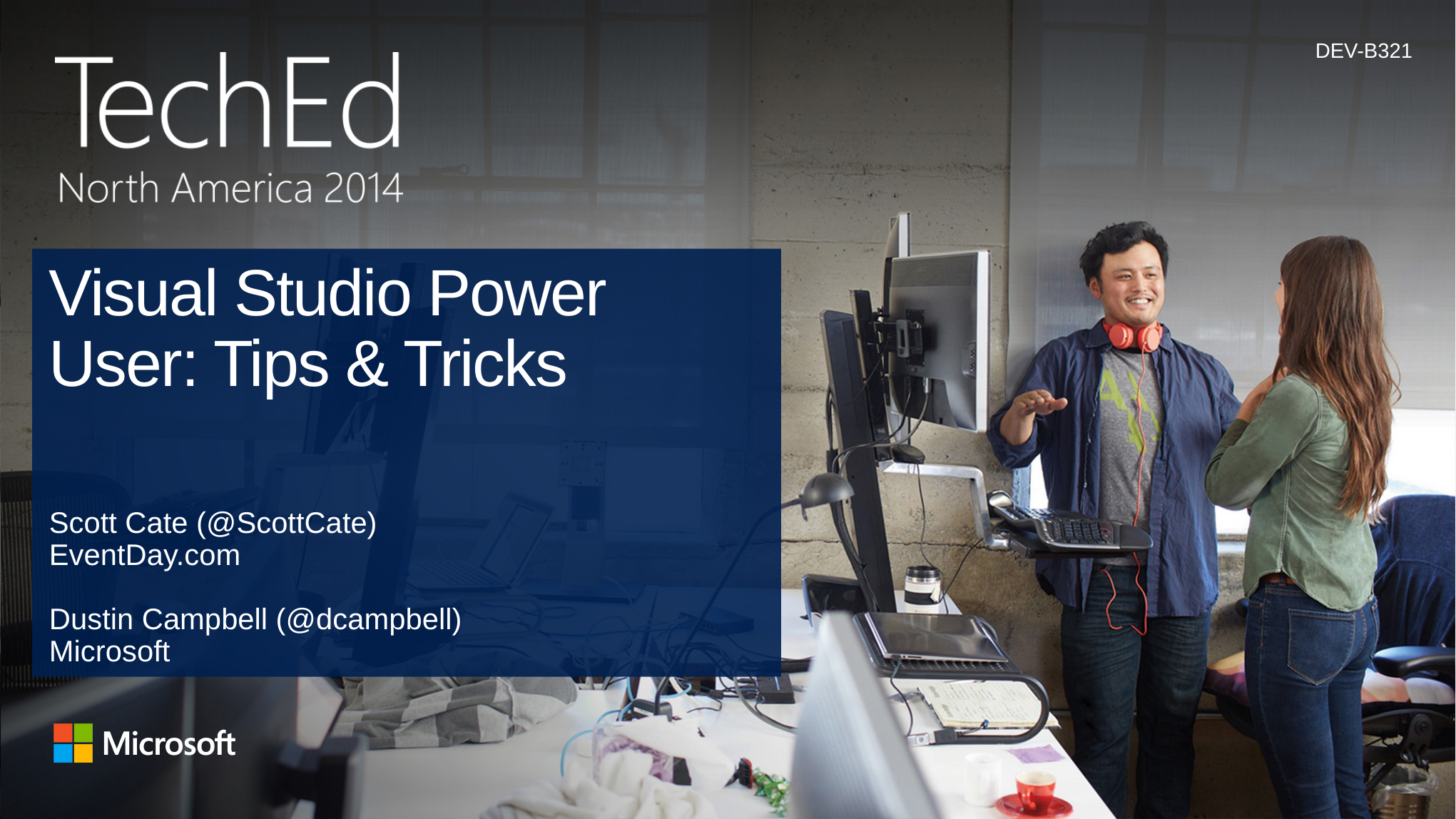

DEV-B321
# Visual Studio Power User: Tips & Tricks
Scott Cate (@ScottCate)
EventDay.com

Dustin Campbell (@dcampbell)
Microsoft